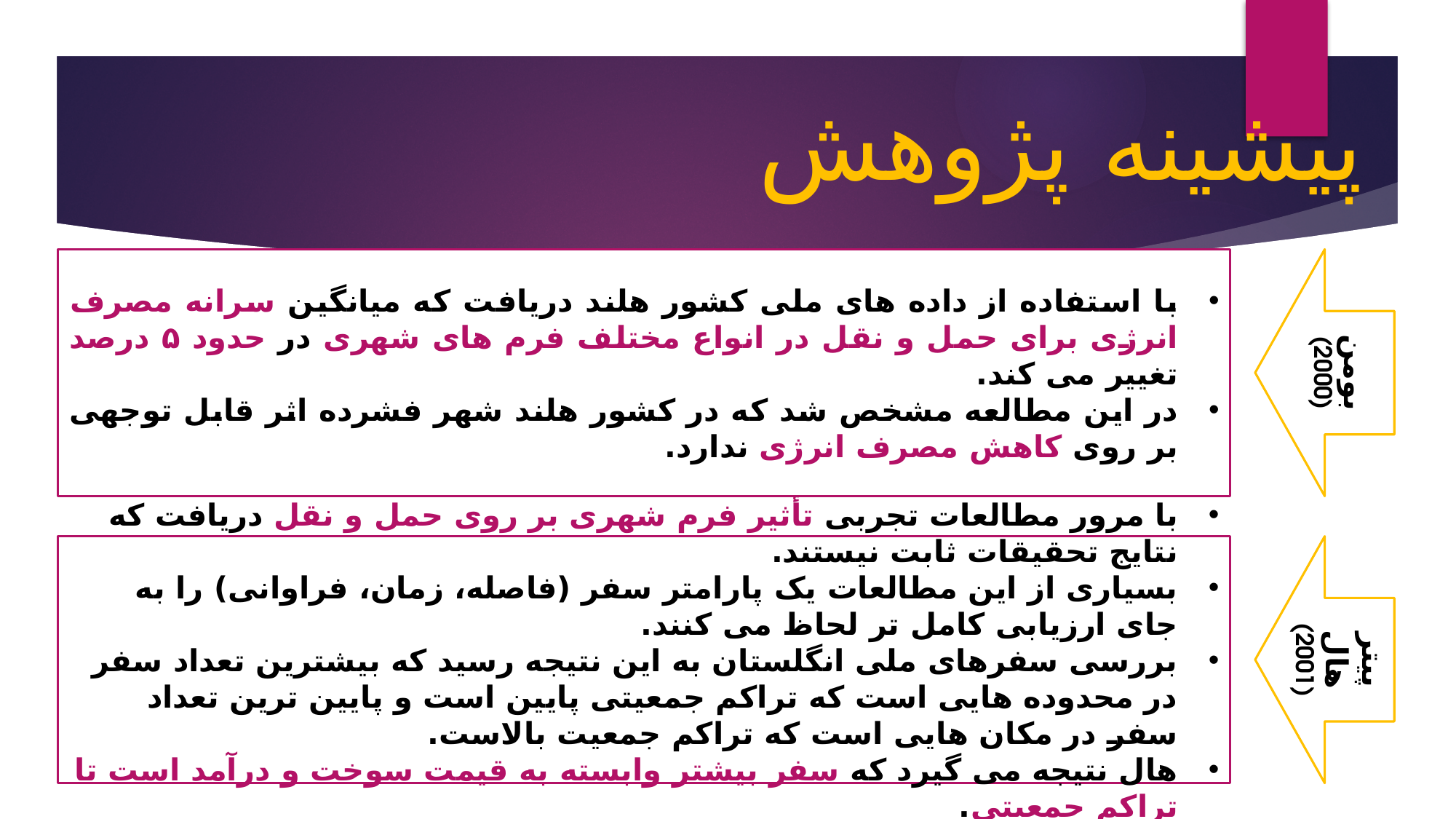

پیشینه پژوهش
با استفاده از داده های ملی کشور هلند دریافت که میانگین سرانه مصرف انرژی برای حمل و نقل در انواع مختلف فرم های شهری در حدود ۵ درصد تغییر می کند.
در این مطالعه مشخص شد که در کشور هلند شهر فشرده اثر قابل توجهی بر روی کاهش مصرف انرژی ندارد.
بومن
(2000)
با مرور مطالعات تجربی تأثیر فرم شهری بر روی حمل و نقل دریافت که نتایج تحقیقات ثابت نیستند.
بسیاری از این مطالعات یک پارامتر سفر (فاصله، زمان، فراوانی) را به جای ارزیابی کامل تر لحاظ می کنند.
بررسی سفرهای ملی انگلستان به این نتیجه رسید که بیشترین تعداد سفر در محدوده هایی است که تراکم جمعیتی پایین است و پایین ترین تعداد سفر در مکان هایی است که تراکم جمعیت بالاست.
هال نتیجه می گیرد که سفر بیشتر وابسته به قیمت سوخت و درآمد است تا تراکم جمعیتی.
پیتر هال
(2001)